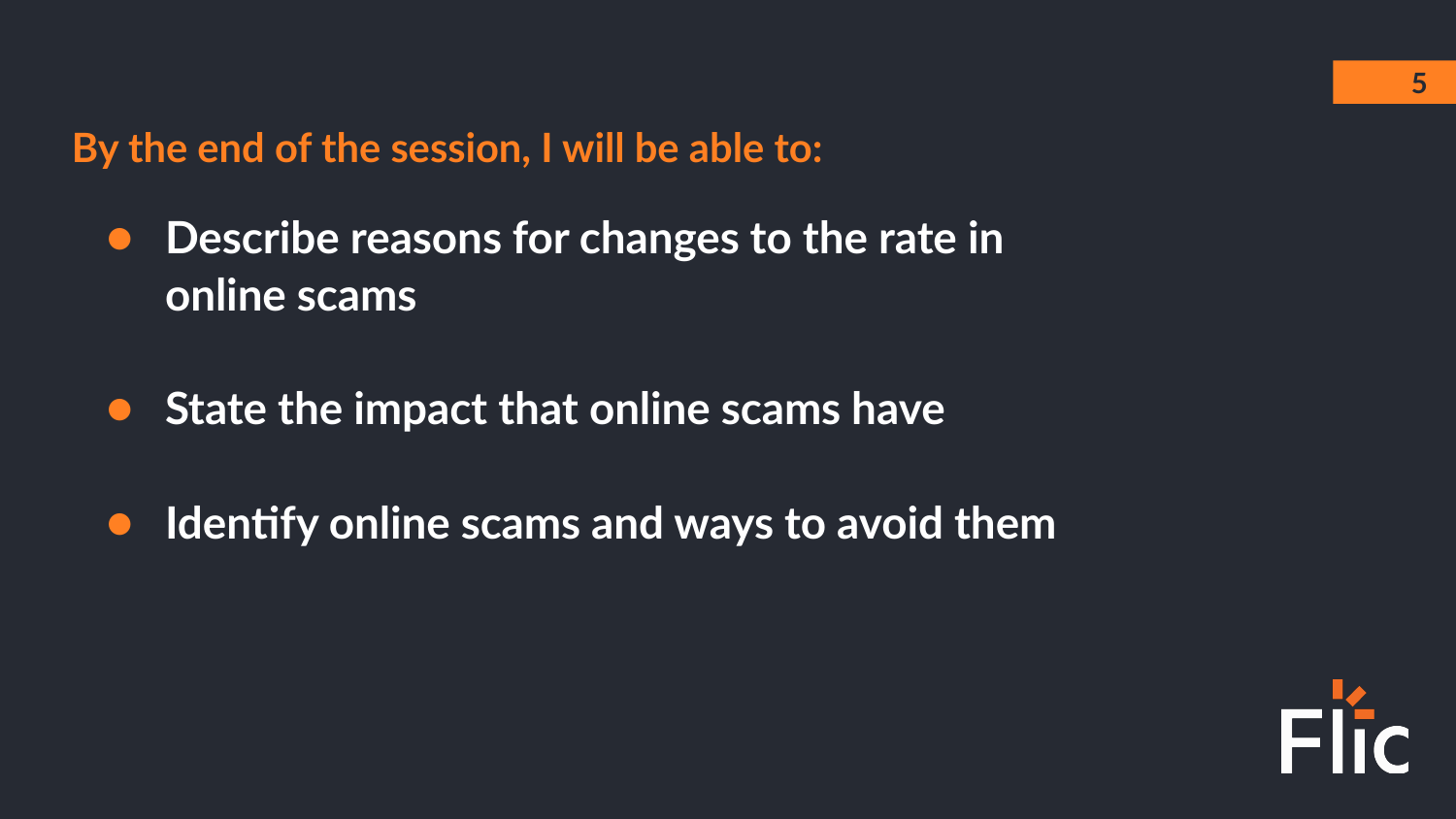

5
By the end of the session, I will be able to:

Describe reasons for changes to the rate in online scams

State the impact that online scams have

Identify online scams and ways to avoid them